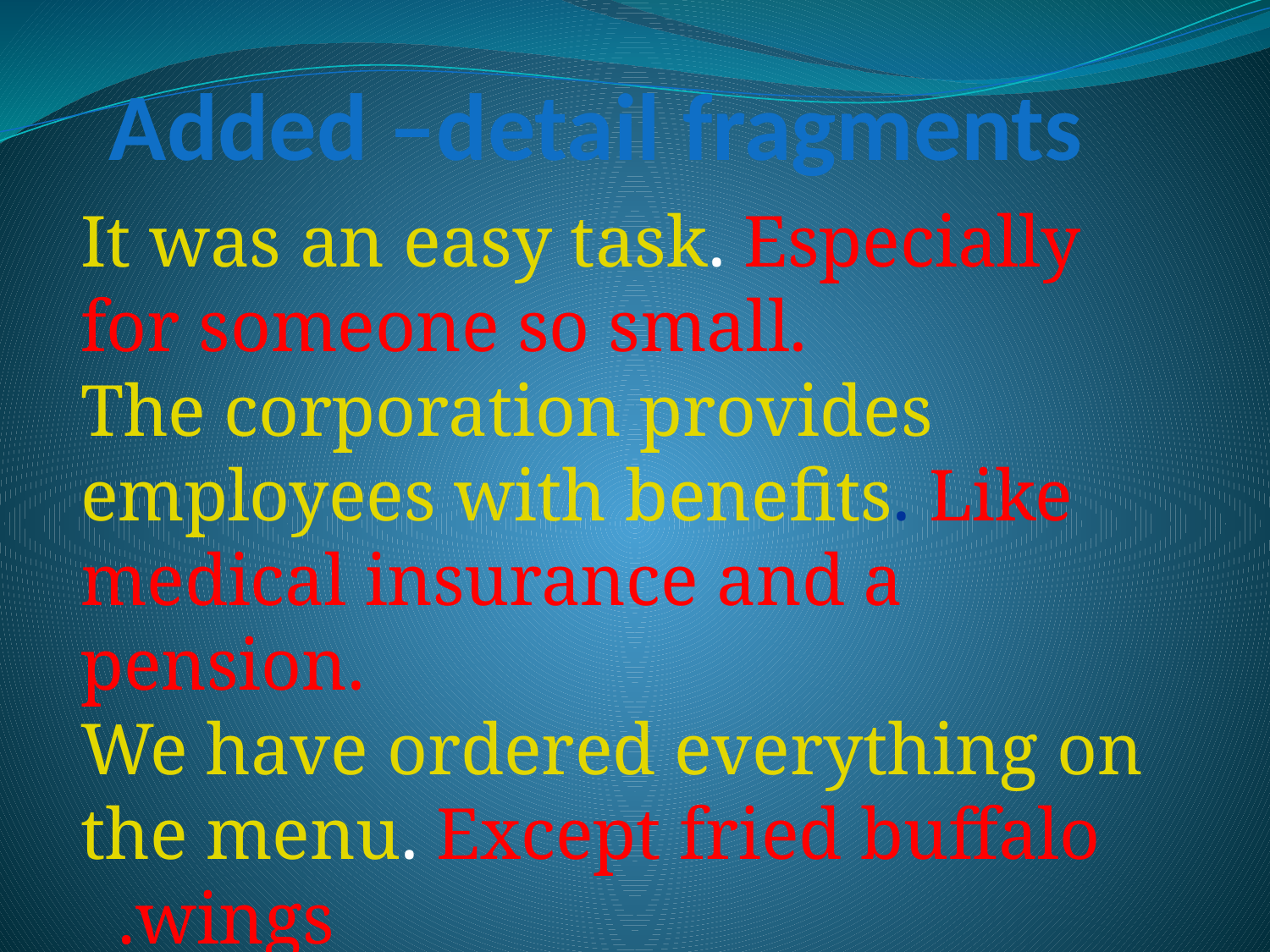

# Added –detail fragments
It was an easy task. Especially for someone so small.
The corporation provides employees with benefits. Like 	medical insurance and a pension.
We have ordered everything on the menu. Except fried buffalo wings.